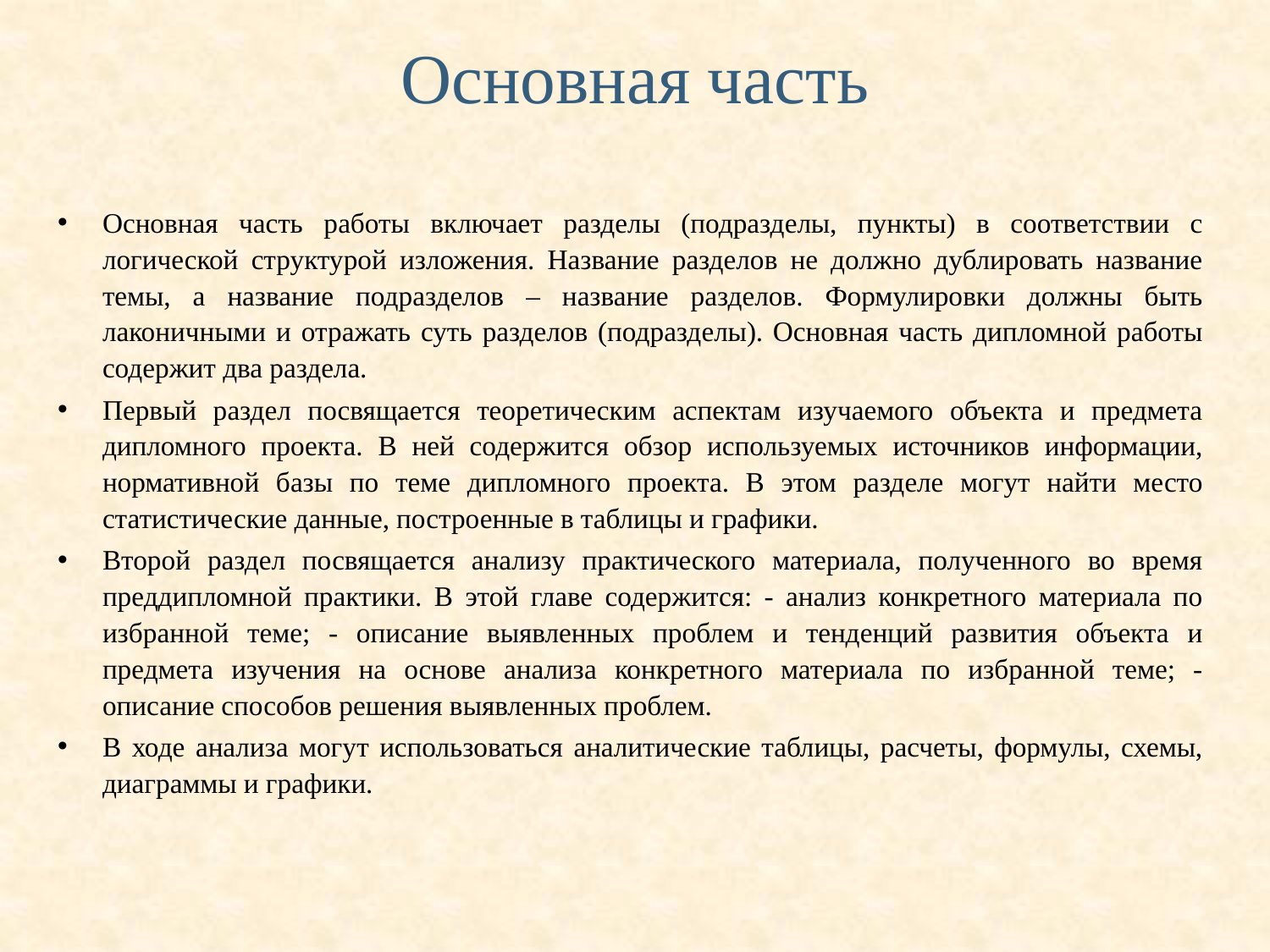

# Основная часть
Основная часть работы включает разделы (подразделы, пункты) в соответствии с логической структурой изложения. Название разделов не должно дублировать название темы, а название подразделов – название разделов. Формулировки должны быть лаконичными и отражать суть разделов (подразделы). Основная часть дипломной работы содержит два раздела.
Первый раздел посвящается теоретическим аспектам изучаемого объекта и предмета дипломного проекта. В ней содержится обзор используемых источников информации, нормативной базы по теме дипломного проекта. В этом разделе могут найти место статистические данные, построенные в таблицы и графики.
Второй раздел посвящается анализу практического материала, полученного во время преддипломной практики. В этой главе содержится: - анализ конкретного материала по избранной теме; - описание выявленных проблем и тенденций развития объекта и предмета изучения на основе анализа конкретного материала по избранной теме; - описание способов решения выявленных проблем.
В ходе анализа могут использоваться аналитические таблицы, расчеты, формулы, схемы, диаграммы и графики.